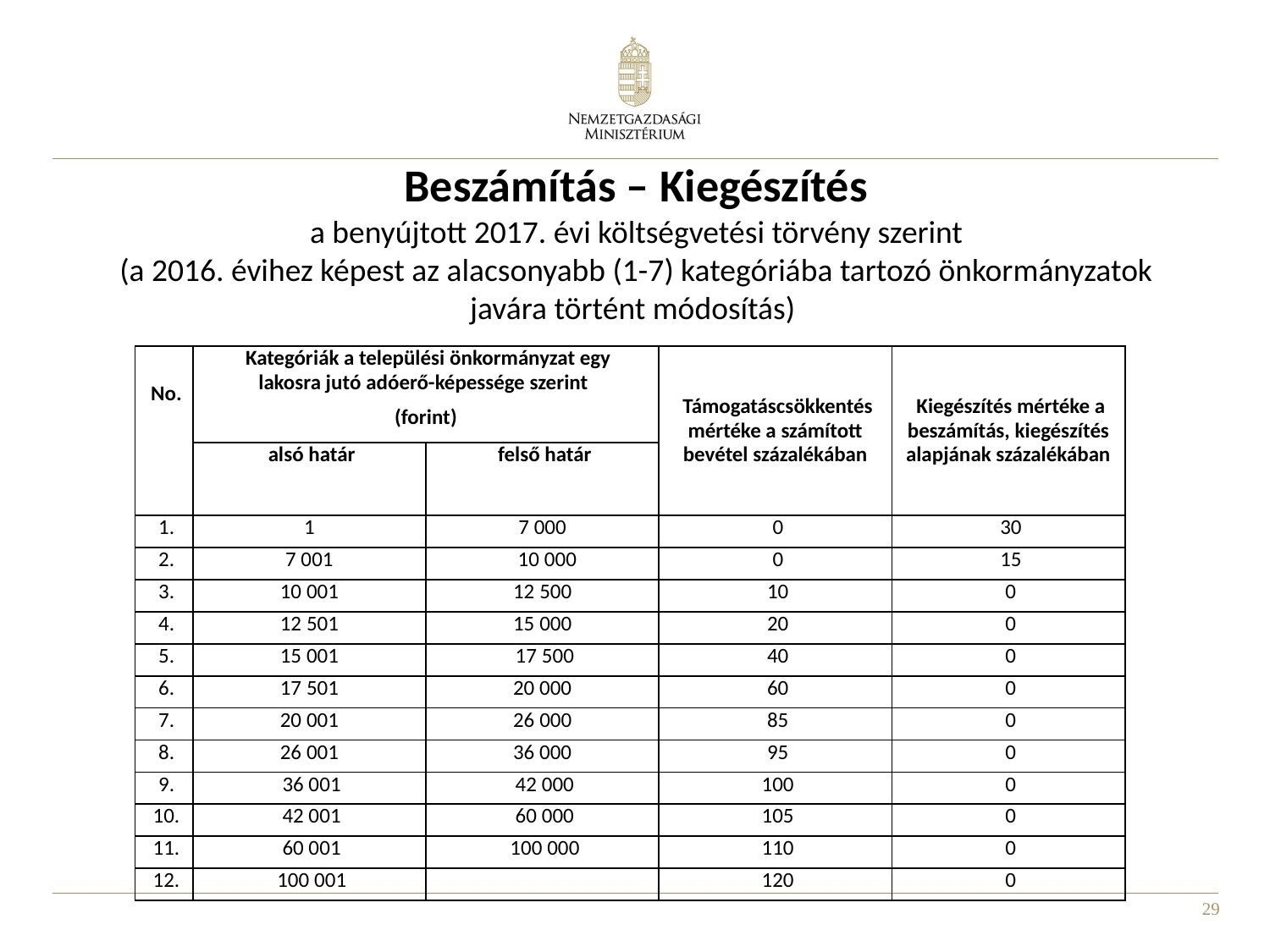

# Beszámítás – Kiegészítés a benyújtott 2017. évi költségvetési törvény szerint (a 2016. évihez képest az alacsonyabb (1-7) kategóriába tartozó önkormányzatok javára történt módosítás)
| No. | Kategóriák a települési önkormányzat egy lakosra jutó adóerő-képessége szerint (forint) |  | Támogatáscsökkentés mértéke a számított bevétel százalékában | Kiegészítés mértéke a beszámítás, kiegészítés alapjának százalékában |
| --- | --- | --- | --- | --- |
|  | alsó határ | felső határ |  |  |
| 1. | 1 | 7 000 | 0 | 30 |
| 2. | 7 001 | 10 000 | 0 | 15 |
| 3. | 10 001 | 12 500 | 10 | 0 |
| 4. | 12 501 | 15 000 | 20 | 0 |
| 5. | 15 001 | 17 500 | 40 | 0 |
| 6. | 17 501 | 20 000 | 60 | 0 |
| 7. | 20 001 | 26 000 | 85 | 0 |
| 8. | 26 001 | 36 000 | 95 | 0 |
| 9. | 36 001 | 42 000 | 100 | 0 |
| 10. | 42 001 | 60 000 | 105 | 0 |
| 11. | 60 001 | 100 000 | 110 | 0 |
| 12. | 100 001 |  | 120 | 0 |